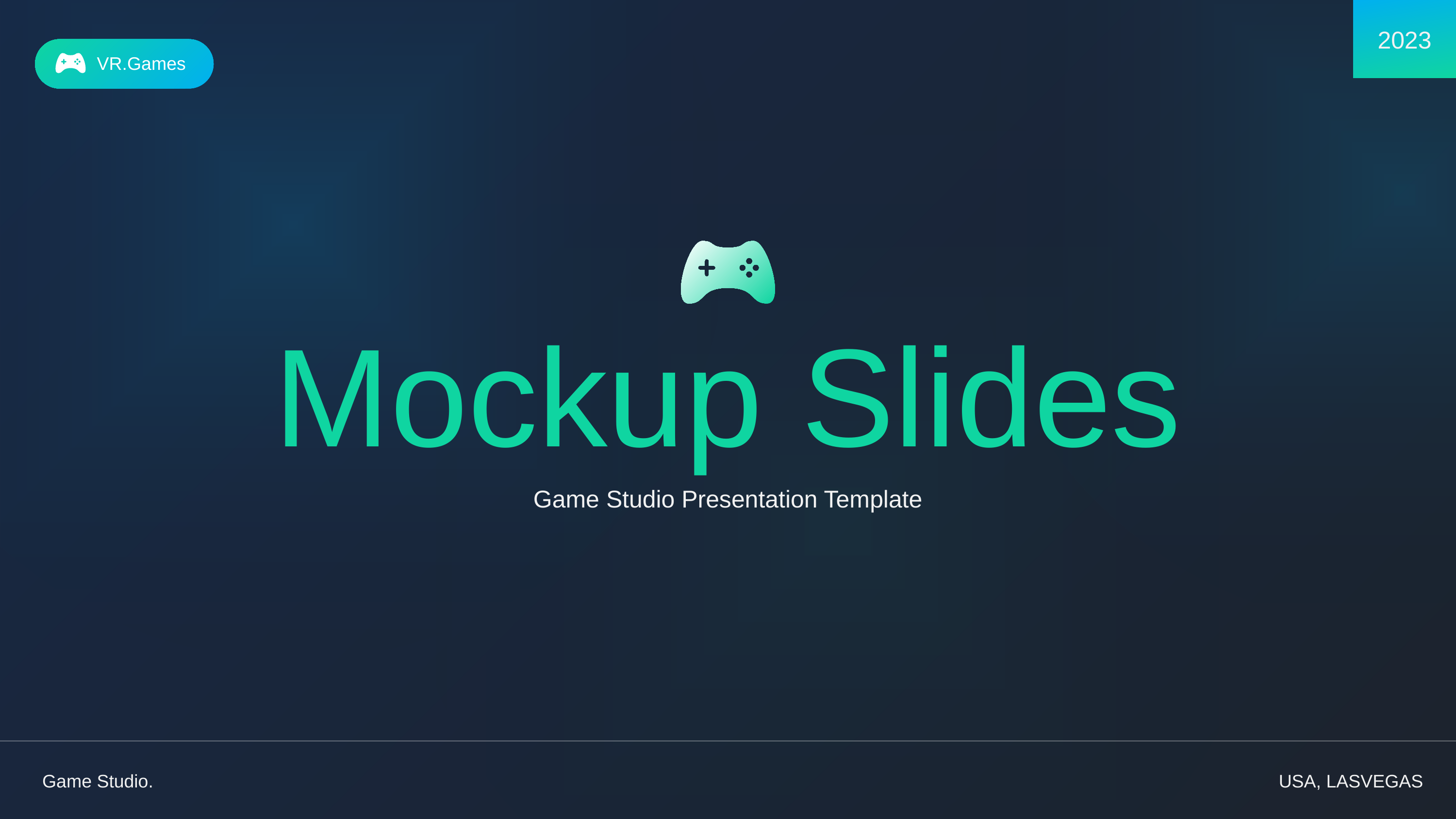

2023

VR.Games

Mockup Slides
Game Studio Presentation Template
Game Studio.
USA, LASVEGAS